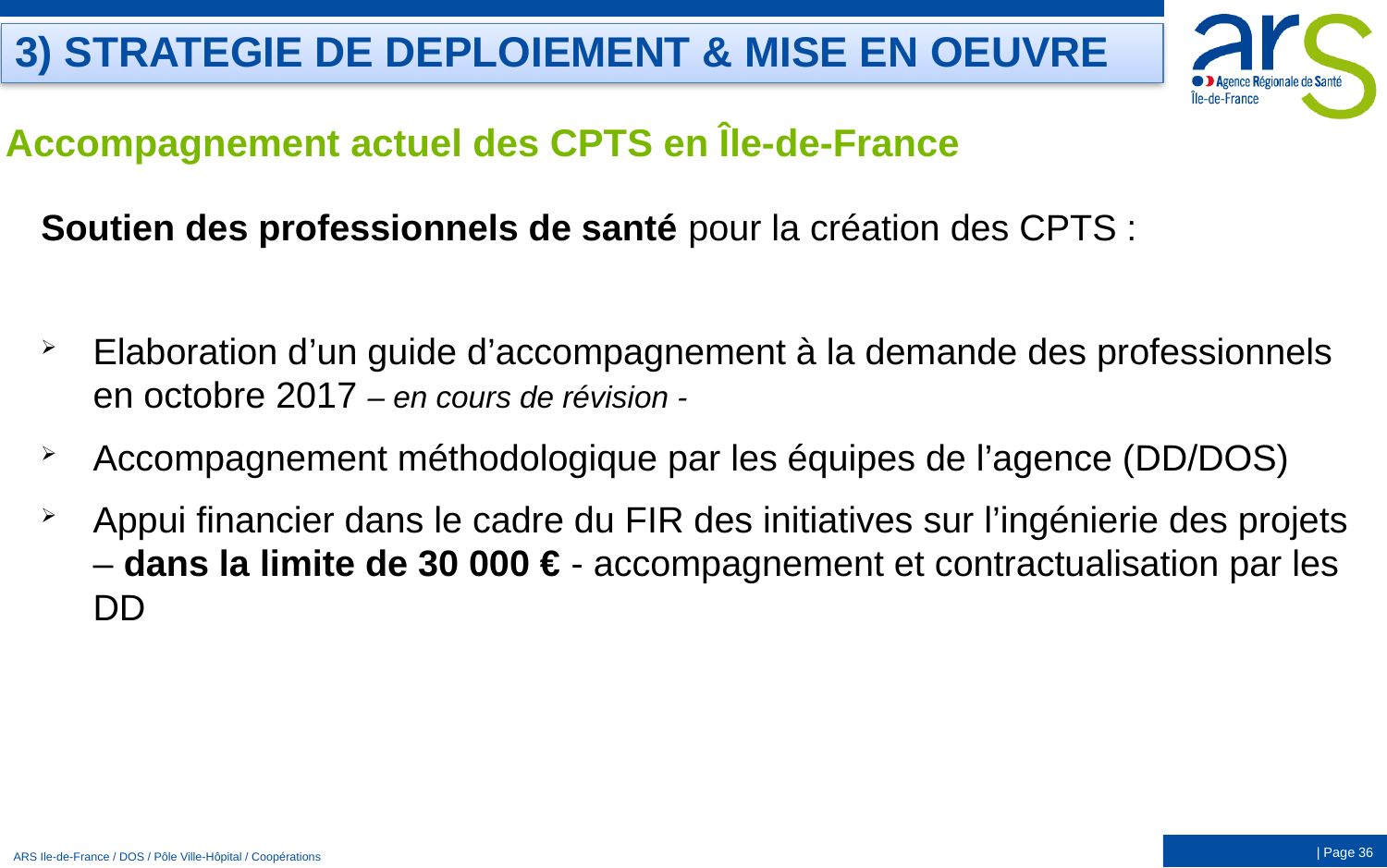

3) STRATEGIE DE DEPLOIEMENT & MISE EN OEUVRE
# Accompagnement actuel des CPTS en Île-de-France
Soutien des professionnels de santé pour la création des CPTS :

Elaboration d’un guide d’accompagnement à la demande des professionnels en octobre 2017 – en cours de révision -
Accompagnement méthodologique par les équipes de l’agence (DD/DOS)
Appui financier dans le cadre du FIR des initiatives sur l’ingénierie des projets – dans la limite de 30 000 € - accompagnement et contractualisation par les DD